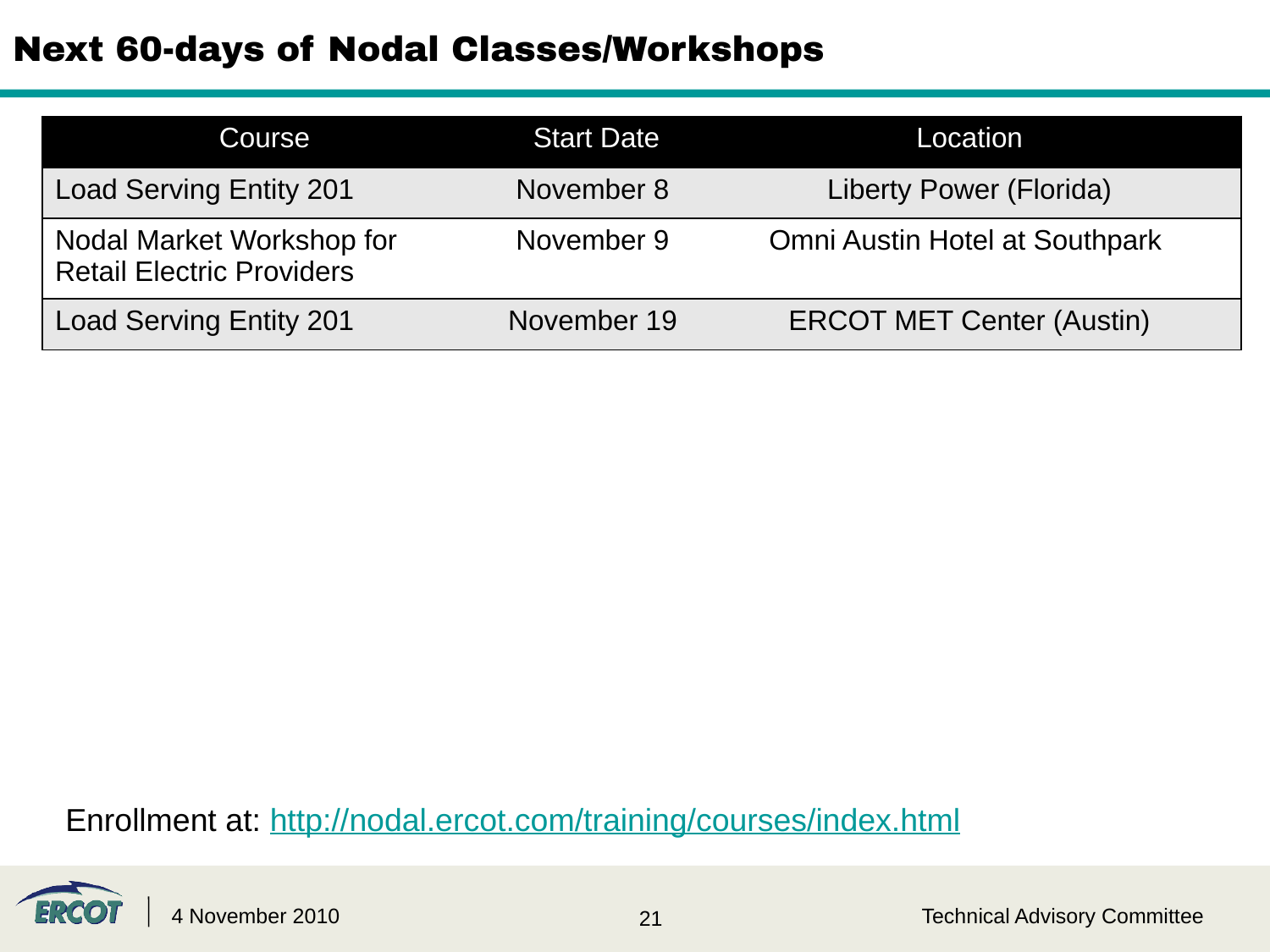

# Next 60-days of Nodal Classes/Workshops
| Course | Start Date | Location |
| --- | --- | --- |
| Load Serving Entity 201 | November 8 | Liberty Power (Florida) |
| Nodal Market Workshop for Retail Electric Providers | November 9 | Omni Austin Hotel at Southpark |
| Load Serving Entity 201 | November 19 | ERCOT MET Center (Austin) |
Enrollment at: http://nodal.ercot.com/training/courses/index.html
4 November 2010
Technical Advisory Committee